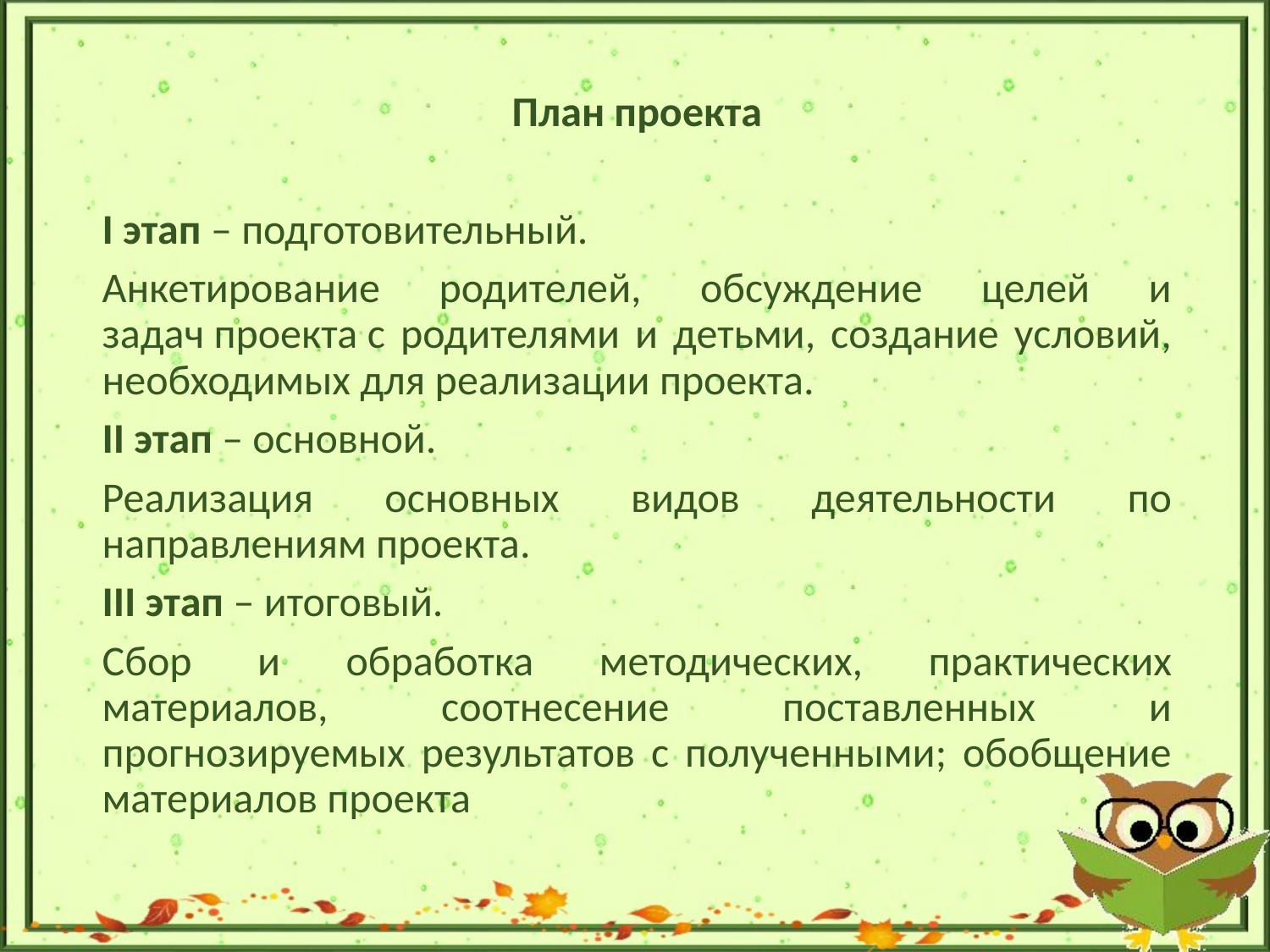

План проекта

I этап – подготовительный.
Анкетирование родителей, обсуждение целей и задач проекта с родителями и детьми, создание условий, необходимых для реализации проекта.
II этап – основной.
Реализация основных видов деятельности по направлениям проекта.
III этап – итоговый.
Сбор и обработка методических, практических материалов, соотнесение поставленных и прогнозируемых результатов с полученными; обобщение материалов проекта